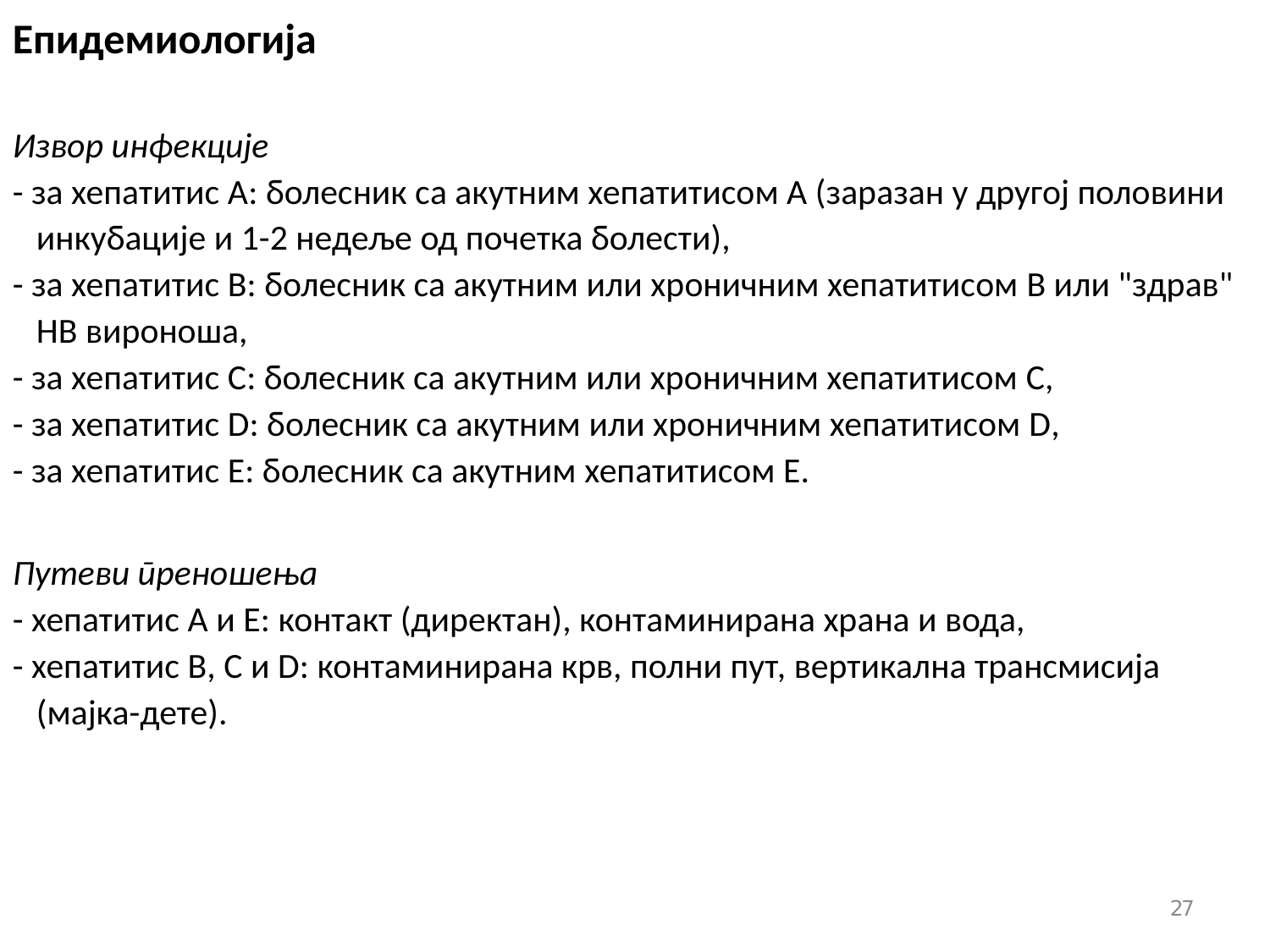

Епидемиологија

Извор инфекције
- за хепатитис А: болесник са акутним хепатитисом А (заразан у другој половини инкубације и 1-2 недеље од почетка болести),
- за хепатитис B: болесник са акутним или хроничним хепатитисом B или "здрав" HB вироноша,
- за хепатитис C: болесник са акутним или хроничним хепатитисом C,
- за хепатитис D: болесник са акутним или хроничним хепатитисом D,
- за хепатитис E: болесник са акутним хепатитисом Е.

Путеви преношења
- хепатитис А и Е: контакт (директан), контаминирана храна и вода,
- хепатитис B, C и D: контаминирана крв, полни пут, вертикална трансмисија (мајка-дете).
27